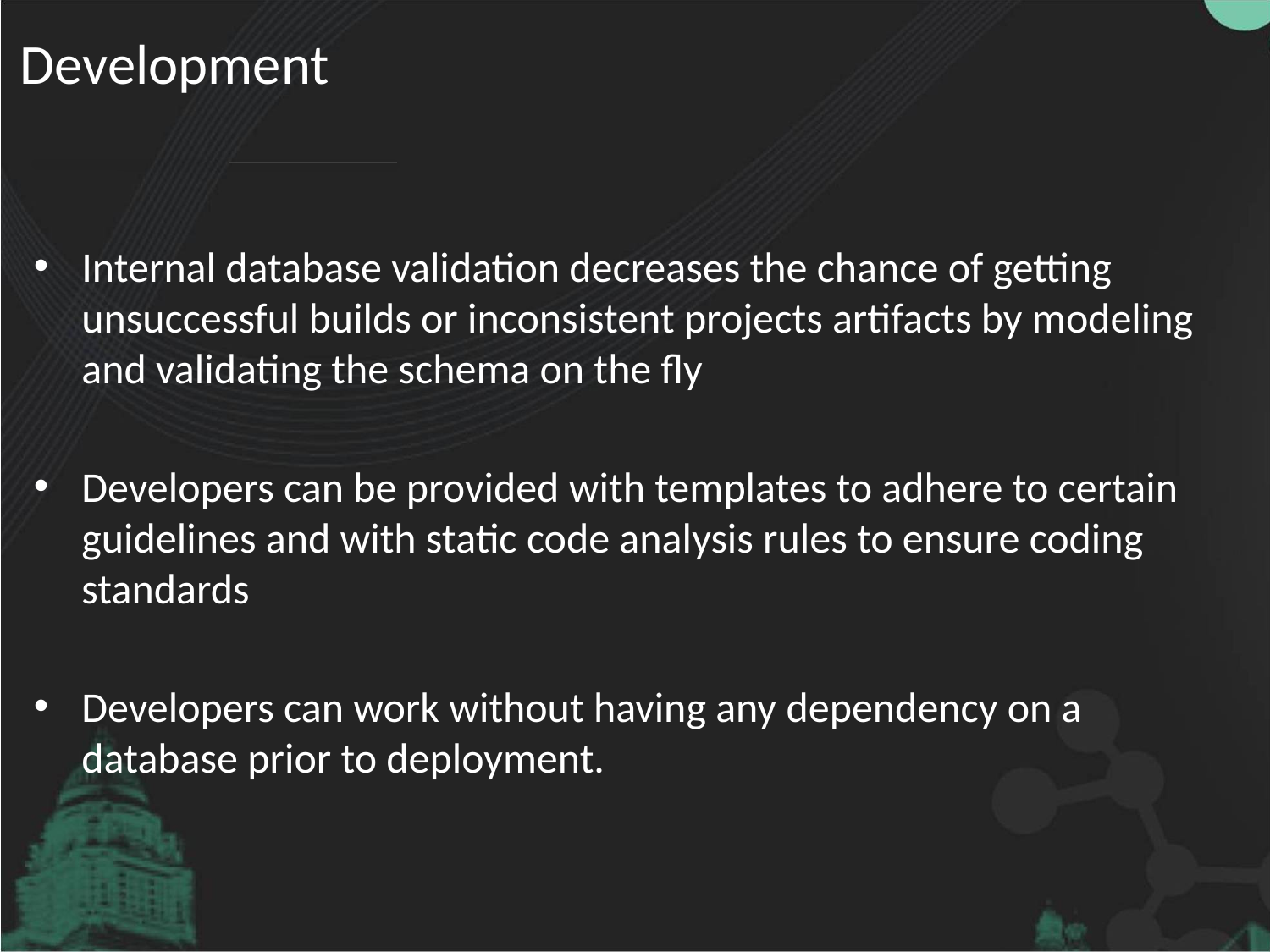

# Development

Internal database validation decreases the chance of getting unsuccessful builds or inconsistent projects artifacts by modeling and validating the schema on the fly

Developers can be provided with templates to adhere to certain guidelines and with static code analysis rules to ensure coding standards

Developers can work without having any dependency on a database prior to deployment.